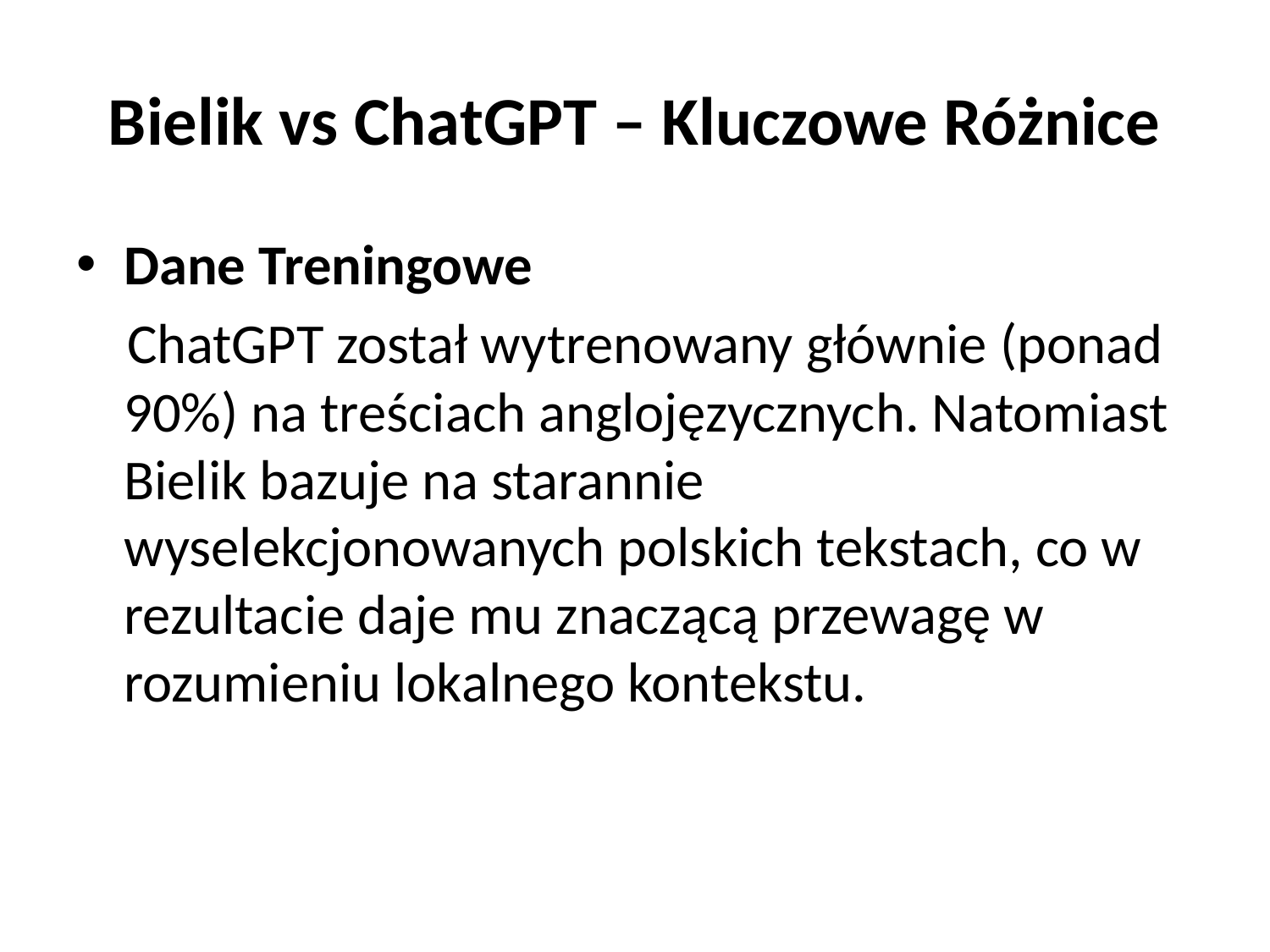

# Bielik vs ChatGPT – Kluczowe Różnice
Dane Treningowe
    ChatGPT został wytrenowany głównie (ponad 90%) na treściach anglojęzycznych. Natomiast Bielik bazuje na starannie wyselekcjonowanych polskich tekstach, co w rezultacie daje mu znaczącą przewagę w rozumieniu lokalnego kontekstu.